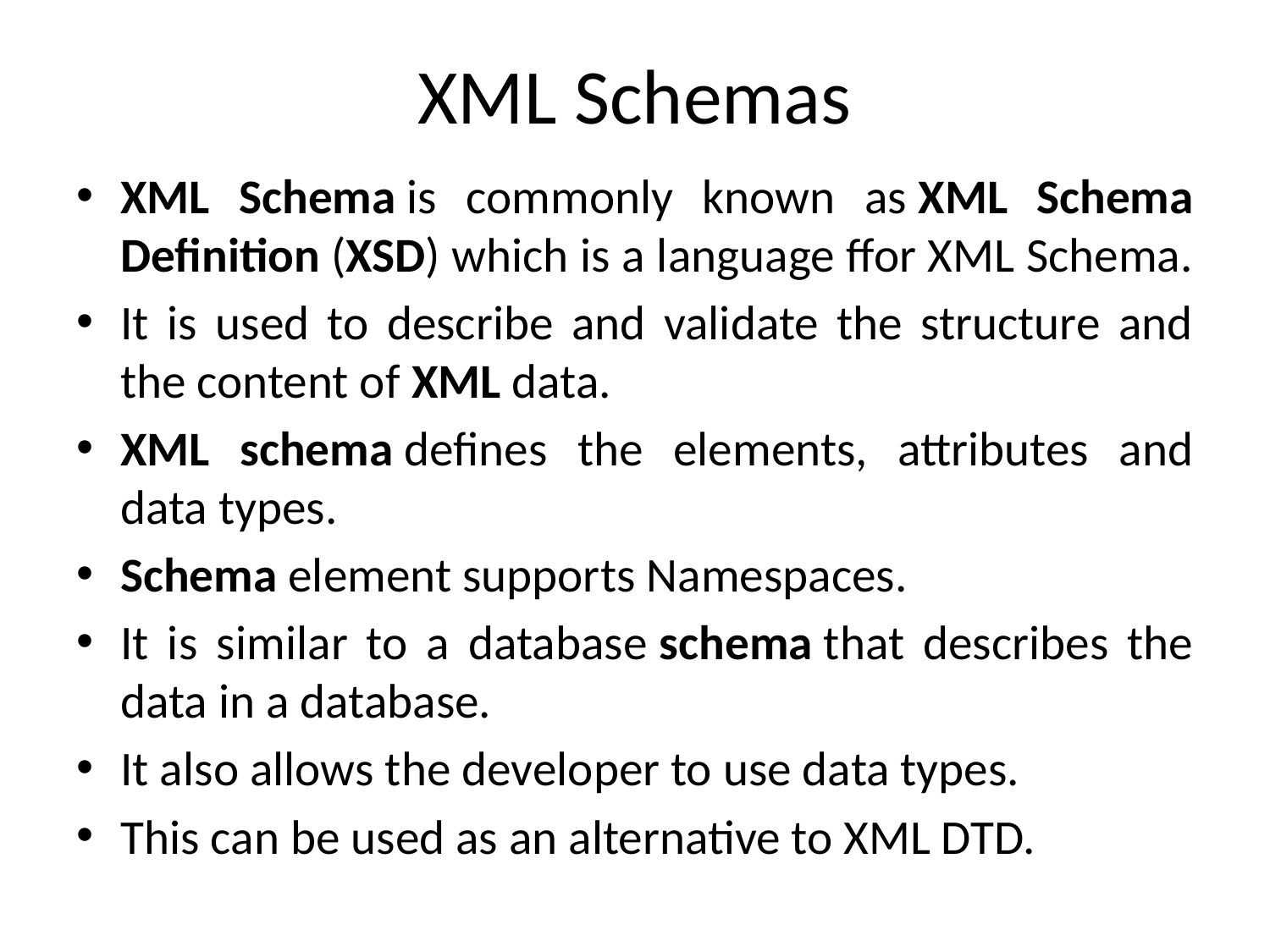

# XML Schemas
XML Schema is commonly known as XML Schema Definition (XSD) which is a language ffor XML Schema.
It is used to describe and validate the structure and the content of XML data.
XML schema defines the elements, attributes and data types.
Schema element supports Namespaces.
It is similar to a database schema that describes the data in a database.
It also allows the developer to use data types.
This can be used as an alternative to XML DTD.